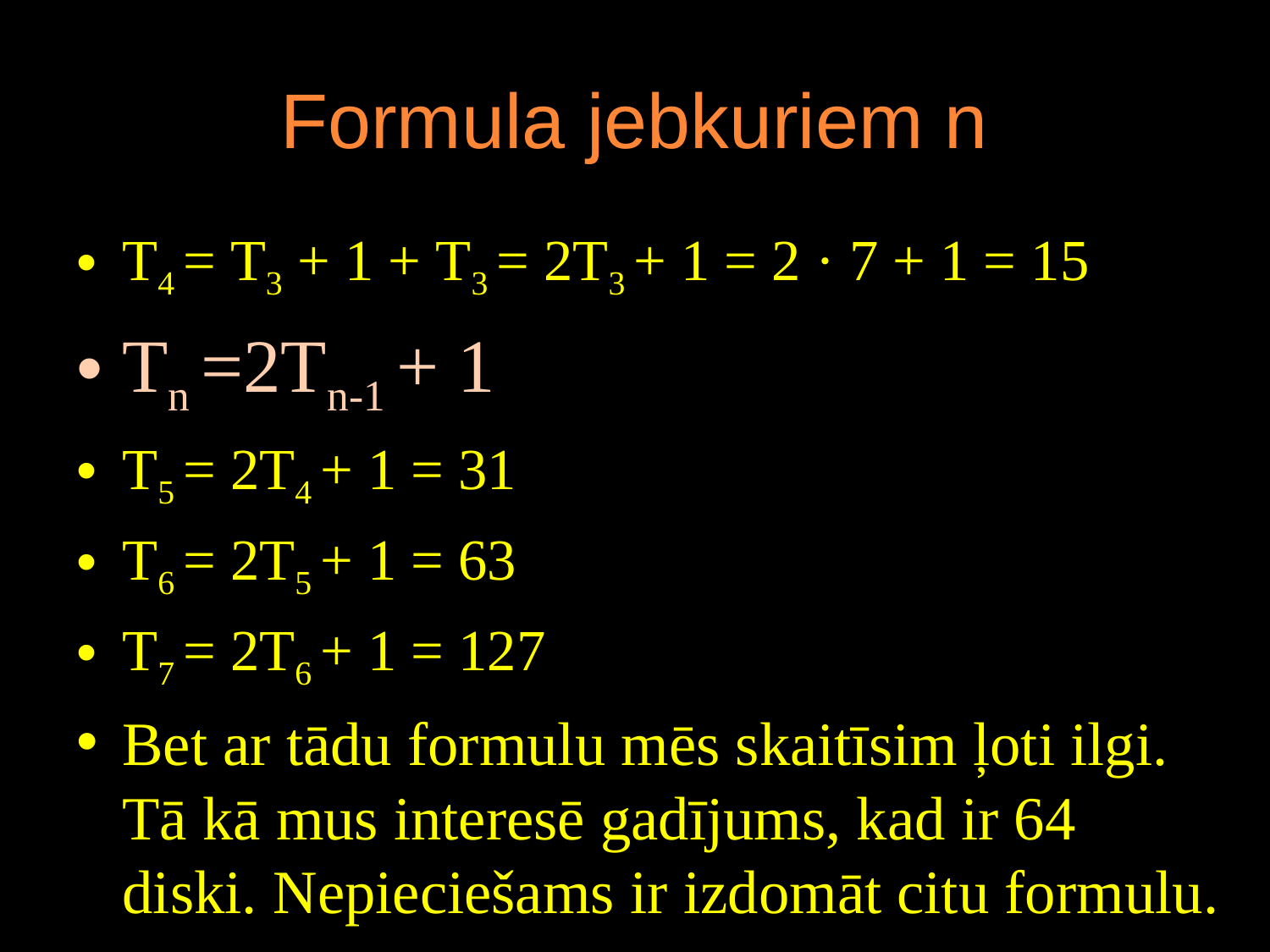

# Formula jebkuriem n
Т4 = Т3 + 1 + Т3 = 2Т3 + 1 = 2 · 7 + 1 = 15
Тn =2Тn-1 + 1
Т5 = 2Т4 + 1 = 31
Т6 = 2Т5 + 1 = 63
Т7 = 2Т6 + 1 = 127
Bet ar tādu formulu mēs skaitīsim ļoti ilgi. Tā kā mus interesē gadījums, kad ir 64 diski. Nepieciešams ir izdomāt citu formulu.